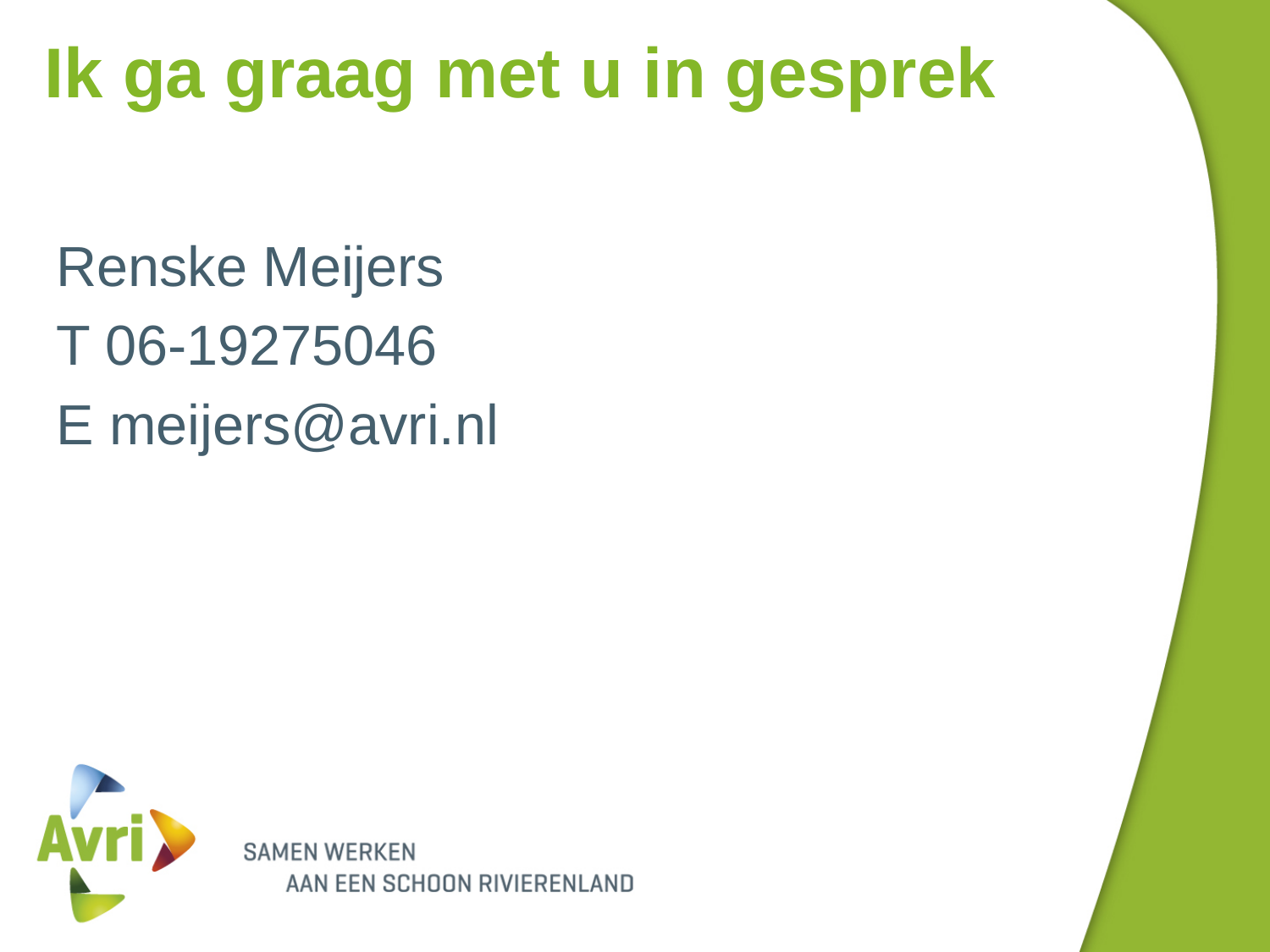

# Ik ga graag met u in gesprek
Renske Meijers
T 06-19275046
E meijers@avri.nl